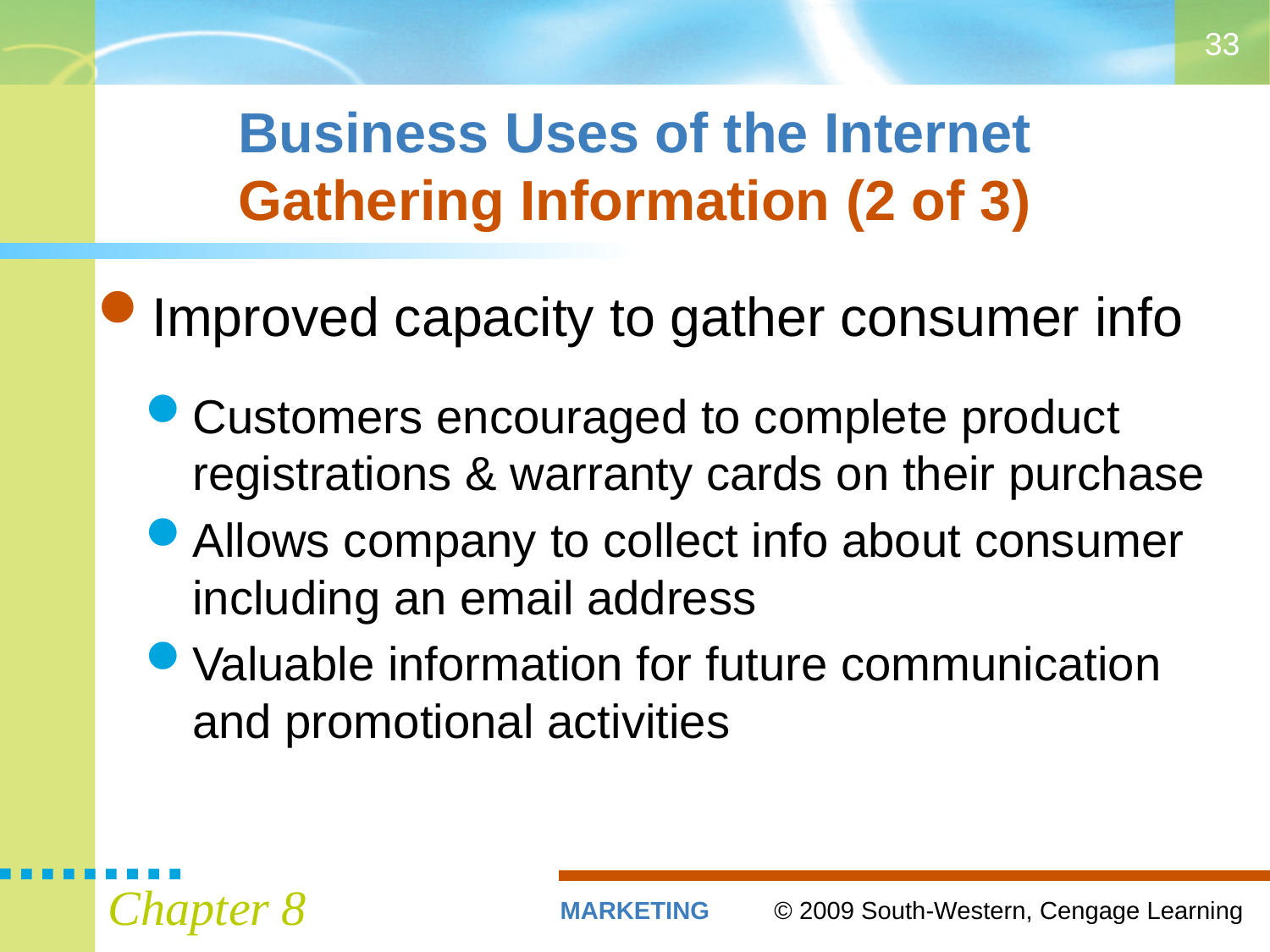

33
# Business Uses of the Internet Gathering Information (2 of 3)
Improved capacity to gather consumer info
Customers encouraged to complete product registrations & warranty cards on their purchase
Allows company to collect info about consumer including an email address
Valuable information for future communication and promotional activities
Chapter 8